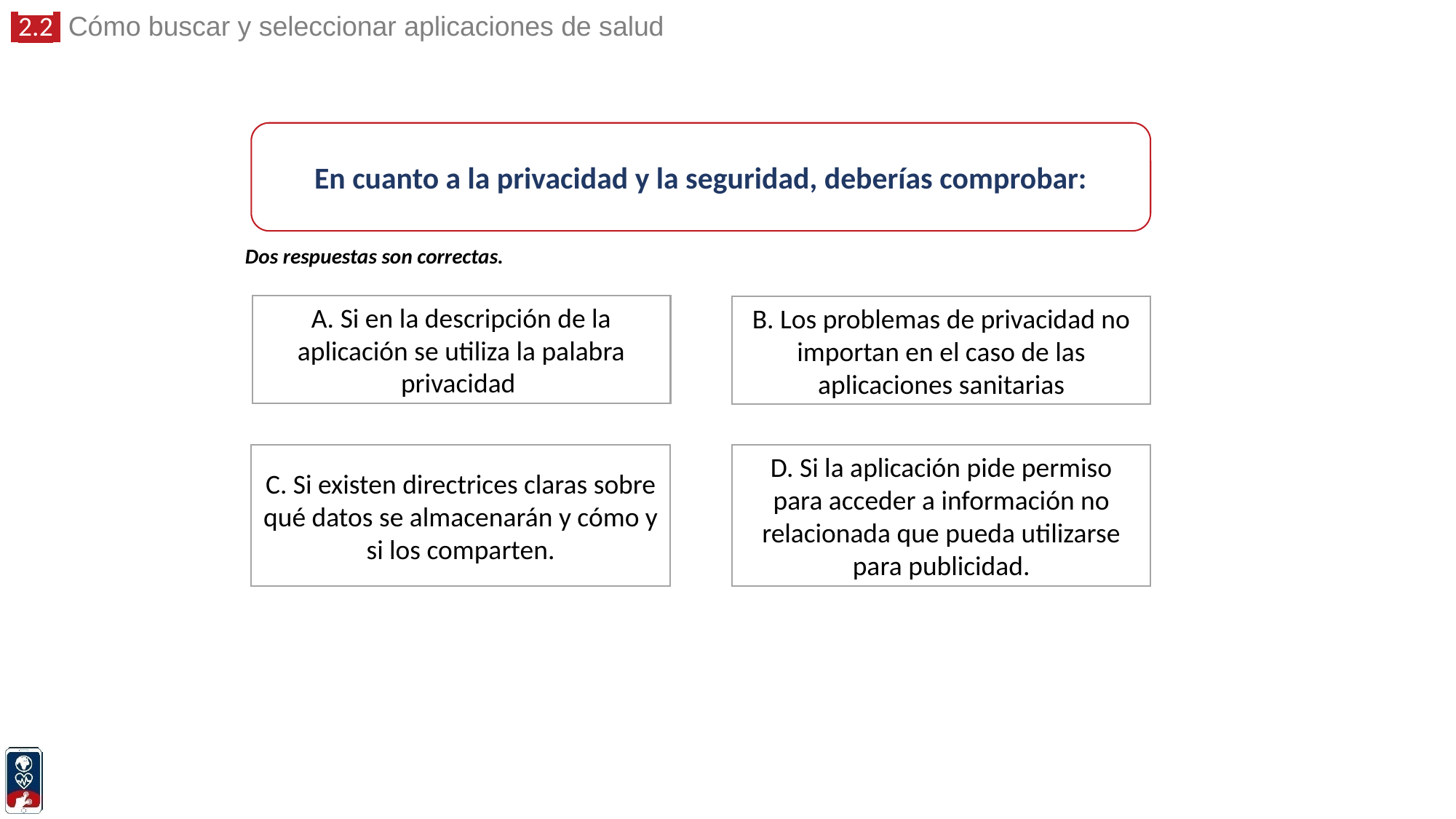

En cuanto a la privacidad y la seguridad, deberías comprobar:
Dos respuestas son correctas.
A. Si en la descripción de la aplicación se utiliza la palabra privacidad
B. Los problemas de privacidad no importan en el caso de las aplicaciones sanitarias
C. Si existen directrices claras sobre qué datos se almacenarán y cómo y si los comparten.
D. Si la aplicación pide permiso para acceder a información no relacionada que pueda utilizarse para publicidad.